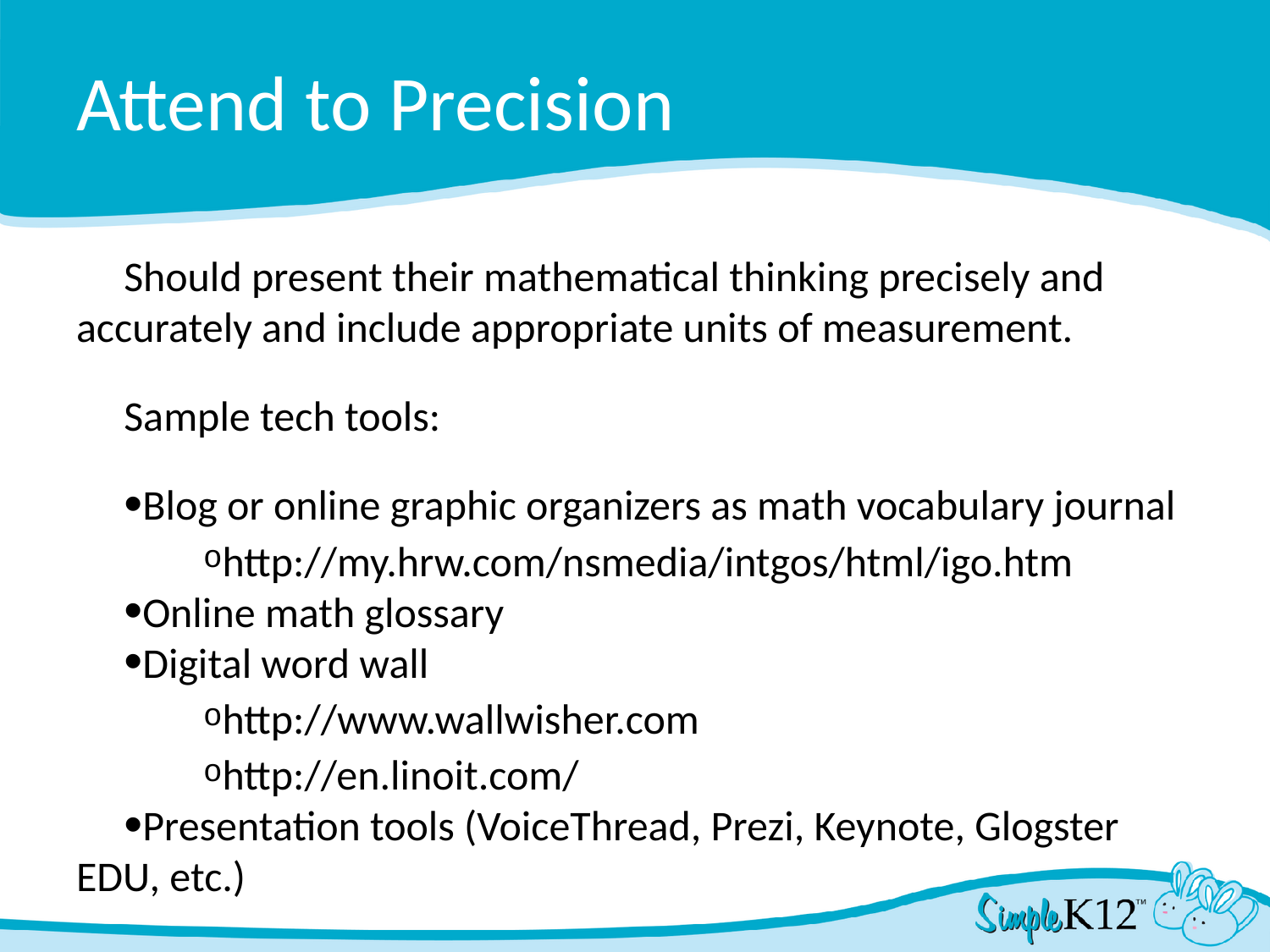

# Attend to Precision
Should present their mathematical thinking precisely and accurately and include appropriate units of measurement.

Sample tech tools:

Blog or online graphic organizers as math vocabulary journal
http://my.hrw.com/nsmedia/intgos/html/igo.htm
Online math glossary
Digital word wall
http://www.wallwisher.com
http://en.linoit.com/
Presentation tools (VoiceThread, Prezi, Keynote, Glogster EDU, etc.)